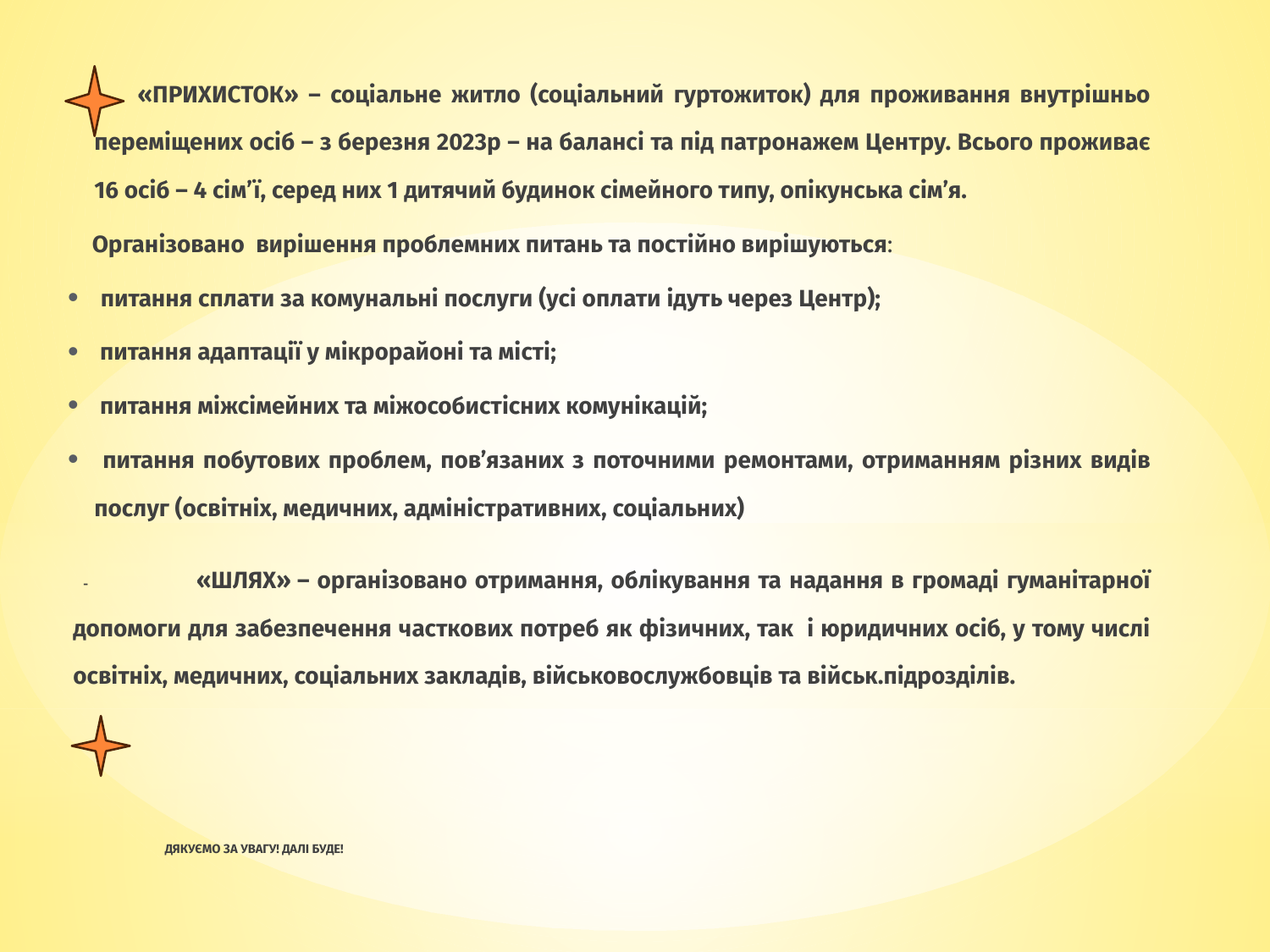

-          «ПРИХИСТОК» – соціальне житло (соціальний гуртожиток) для проживання внутрішньо переміщених осіб – з березня 2023р – на балансі та під патронажем Центру. Всього проживає 16 осіб – 4 сім’ї, серед них 1 дитячий будинок сімейного типу, опікунська сім’я.
   Організовано  вирішення проблемних питань та постійно вирішуються:
 питання сплати за комунальні послуги (усі оплати ідуть через Центр);
 питання адаптації у мікрорайоні та місті;
 питання міжсімейних та міжособистісних комунікацій;
 питання побутових проблем, пов’язаних з поточними ремонтами, отриманням різних видів послуг (освітніх, медичних, адміністративних, соціальних)

  -                     «ШЛЯХ» – організовано отримання, облікування та надання в громаді гуманітарної допомоги для забезпечення часткових потреб як фізичних, так  і юридичних осіб, у тому числі освітніх, медичних, соціальних закладів, військовослужбовців та військ.підрозділів.

                               ДЯКУЄМО ЗА УВАГУ! ДАЛІ БУДЕ!